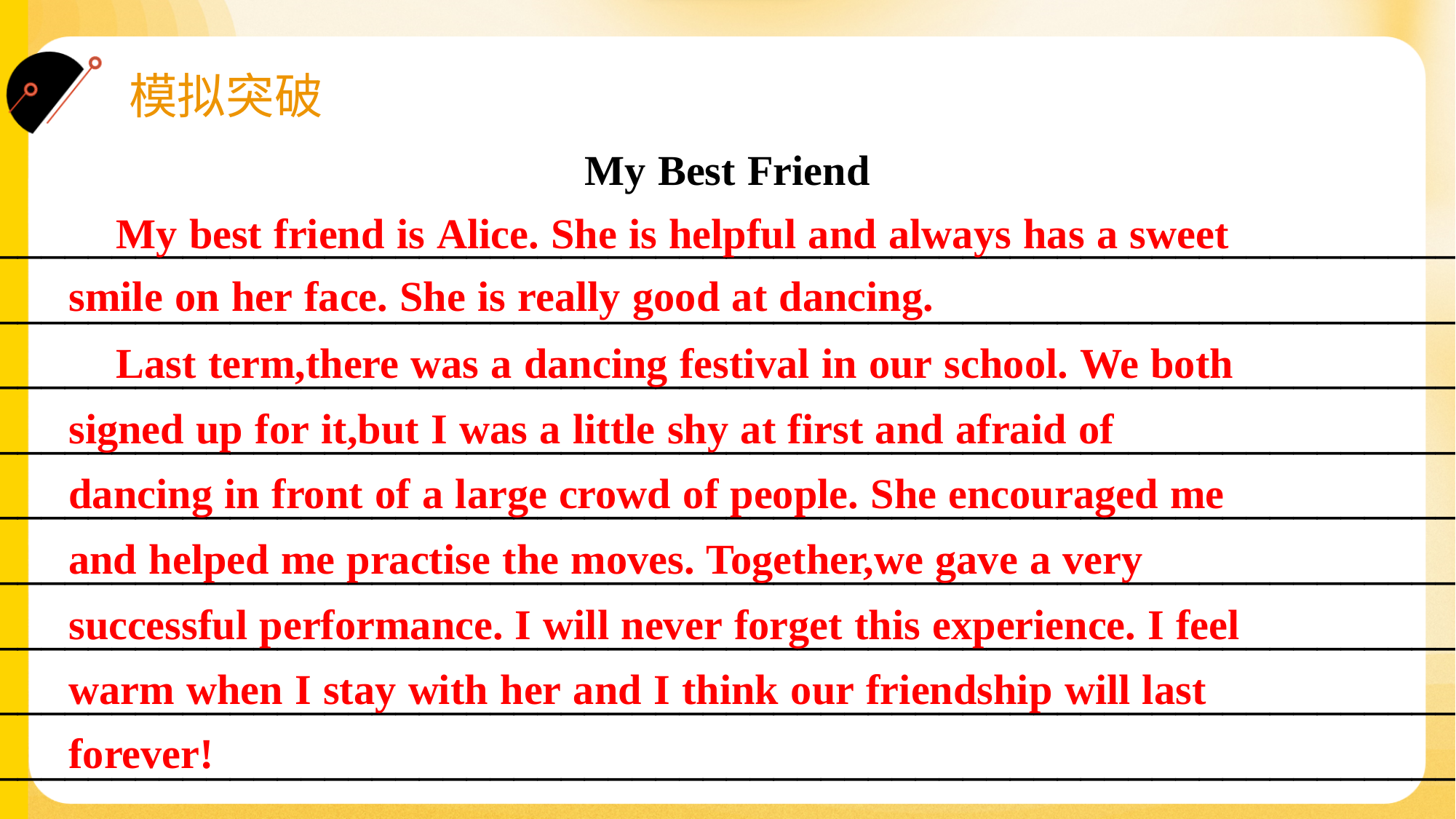

My Best Friend
______________________________________________________________
______________________________________________________________
______________________________________________________________
______________________________________________________________
______________________________________________________________
______________________________________________________________
______________________________________________________________
______________________________________________________________
______________________________________________________________

    My best friend is Alice. She is helpful and always has a sweet
smile on her face. She is really good at dancing.
    Last term,there was a dancing festival in our school. We both
signed up for it,but I was a little shy at first and afraid of
dancing in front of a large crowd of people. She encouraged me
and helped me practise the moves. Together,we gave a very
successful performance. I will never forget this experience. I feel
warm when I stay with her and I think our friendship will last
forever!